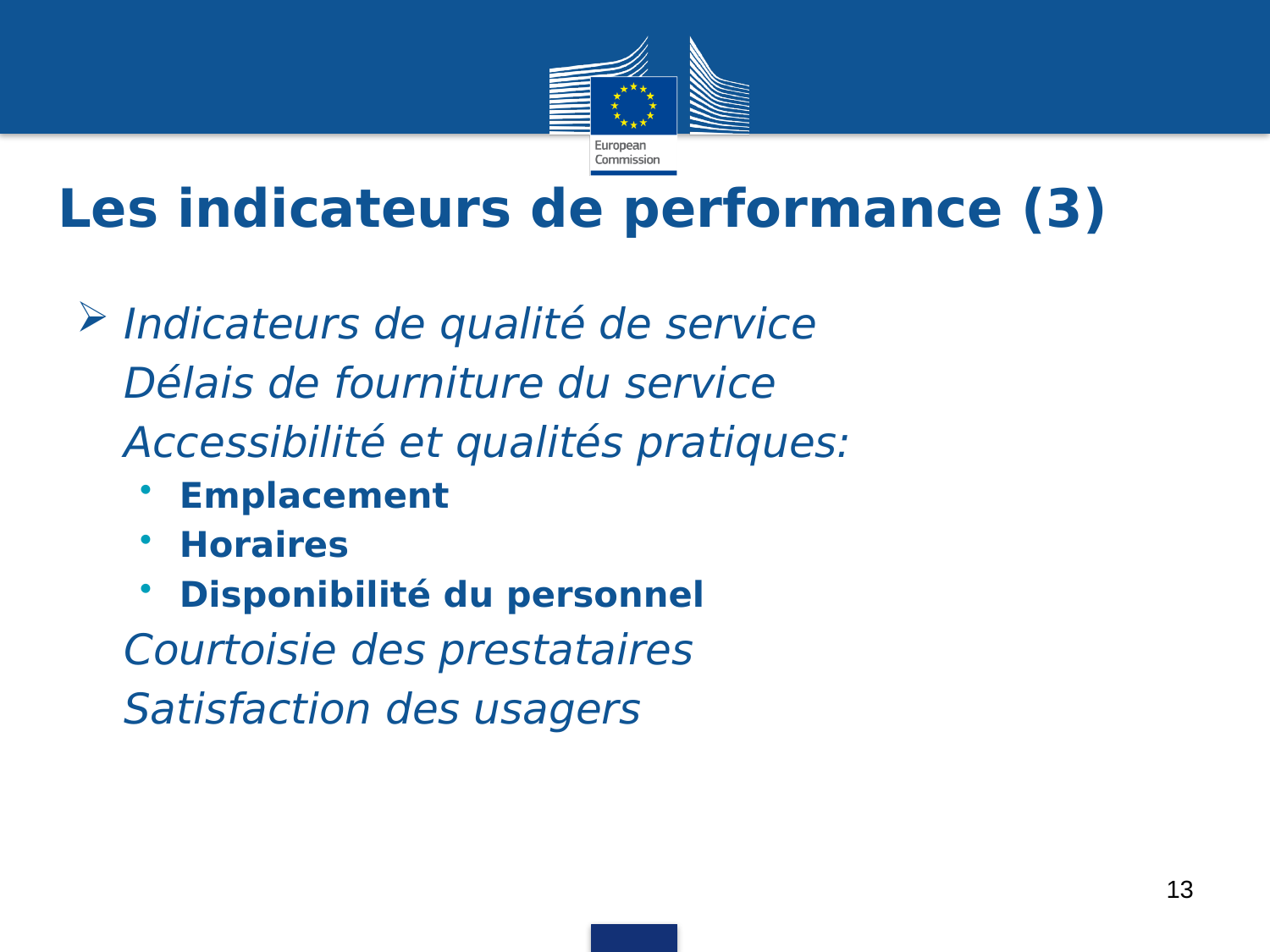

Les indicateurs de performance (3)
Indicateurs de qualité de service
Délais de fourniture du service
Accessibilité et qualités pratiques:
Emplacement
Horaires
Disponibilité du personnel
Courtoisie des prestataires
Satisfaction des usagers

13